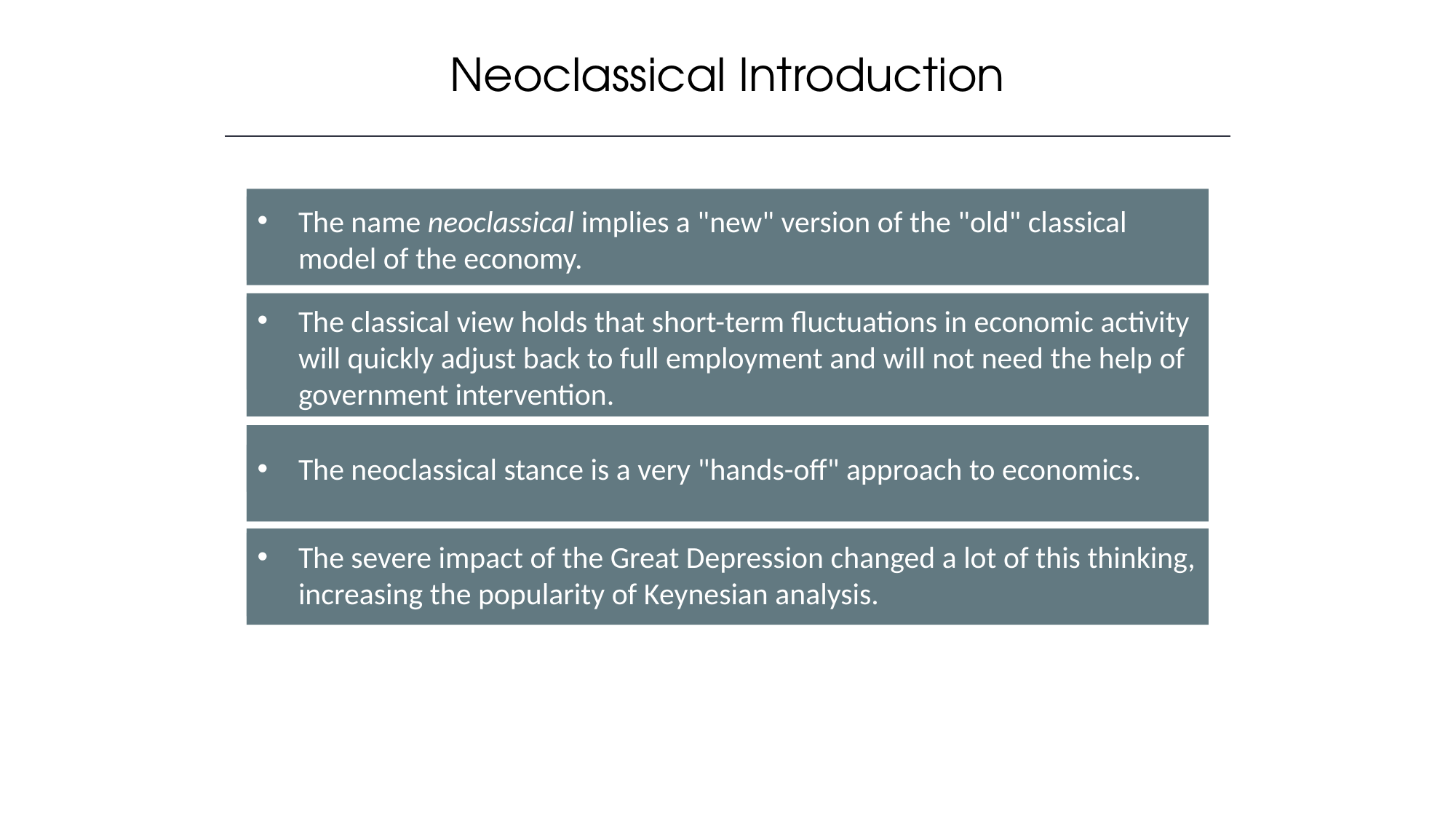

Neoclassical Introduction

The name neoclassical implies a "new" version of the "old" classical model of the economy.

The classical view holds that short-term fluctuations in economic activity will quickly adjust back to full employment and will not need the help of government intervention.

The neoclassical stance is a very "hands-off" approach to economics.

The severe impact of the Great Depression changed a lot of this thinking, increasing the popularity of Keynesian analysis.